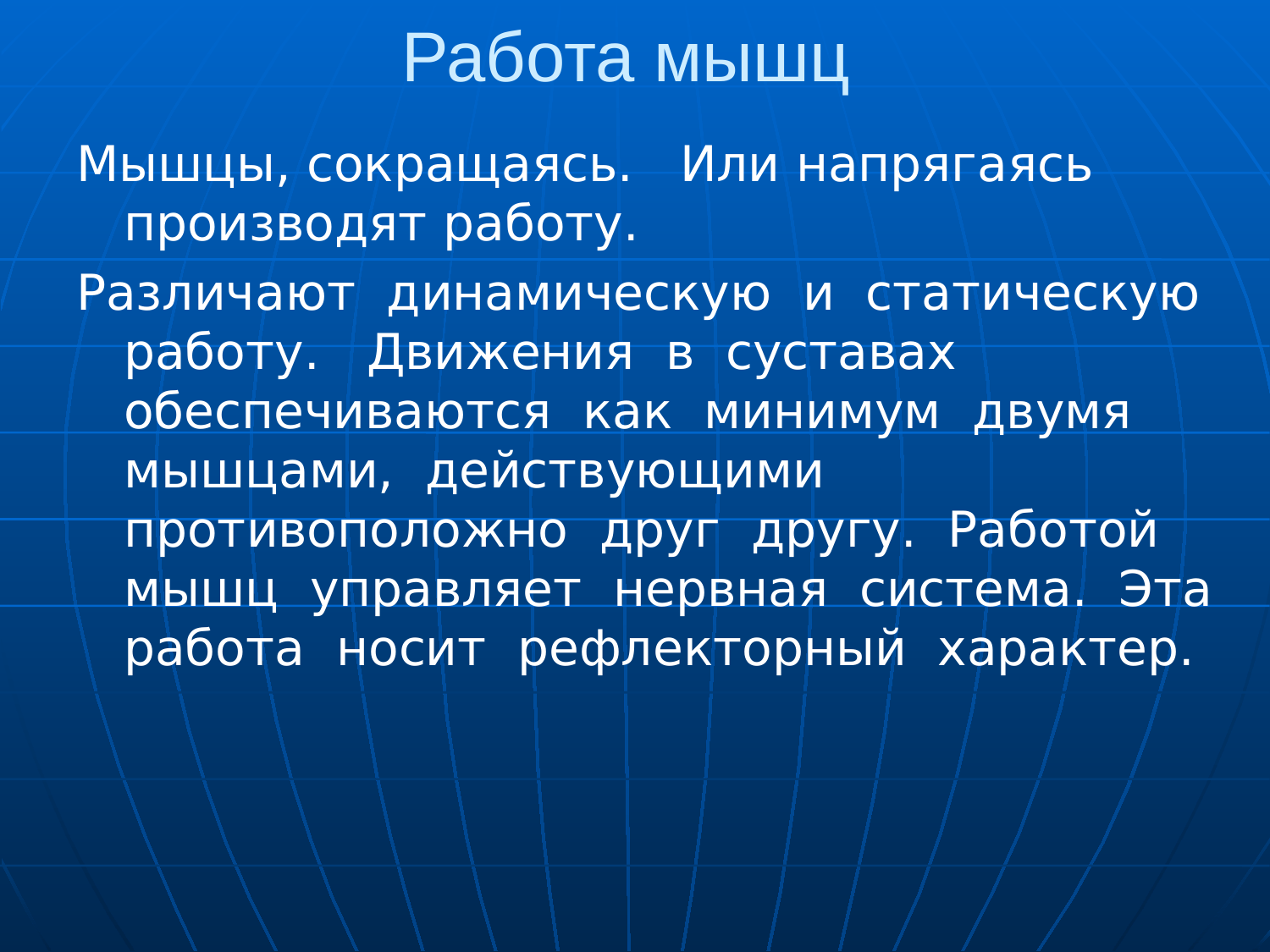

# Работа мышц
Мышцы, сокращаясь.   Или напрягаясь  производят работу.
Различают  динамическую  и  статическую  работу.   Движения  в  суставах  обеспечиваются  как  минимум  двумя  мышцами,  действующими  противоположно  друг  другу.  Работой  мышц  управляет  нервная  система.  Эта  работа  носит  рефлекторный  характер.